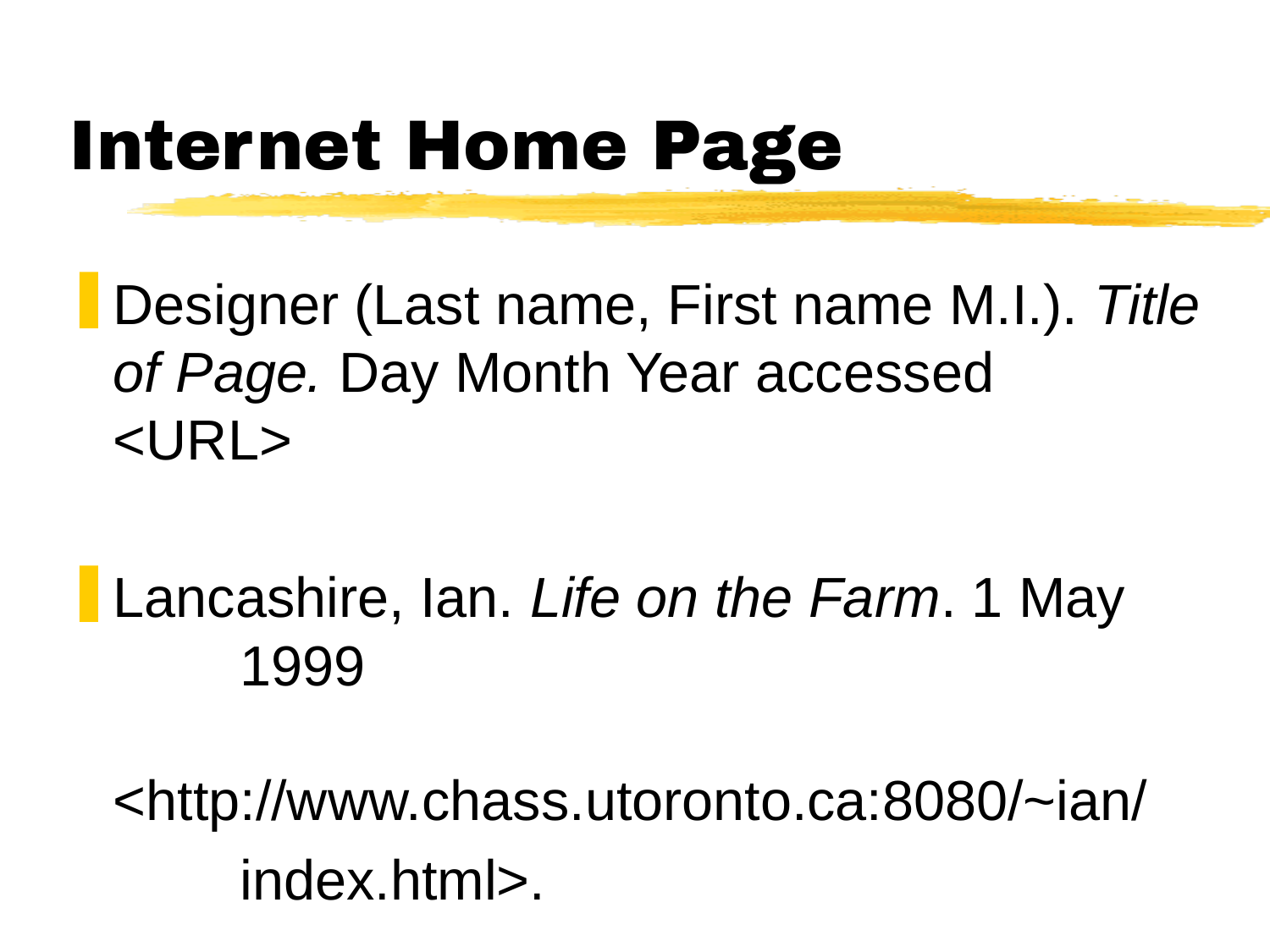

# Internet Home Page
Designer (Last name, First name M.I.). Title 	of Page. Day Month Year accessed 		<URL>

Lancashire, Ian. Life on the Farm. 1 May 		1999   						 		<http://www.chass.utoronto.ca:8080/~ian/
		index.html>.